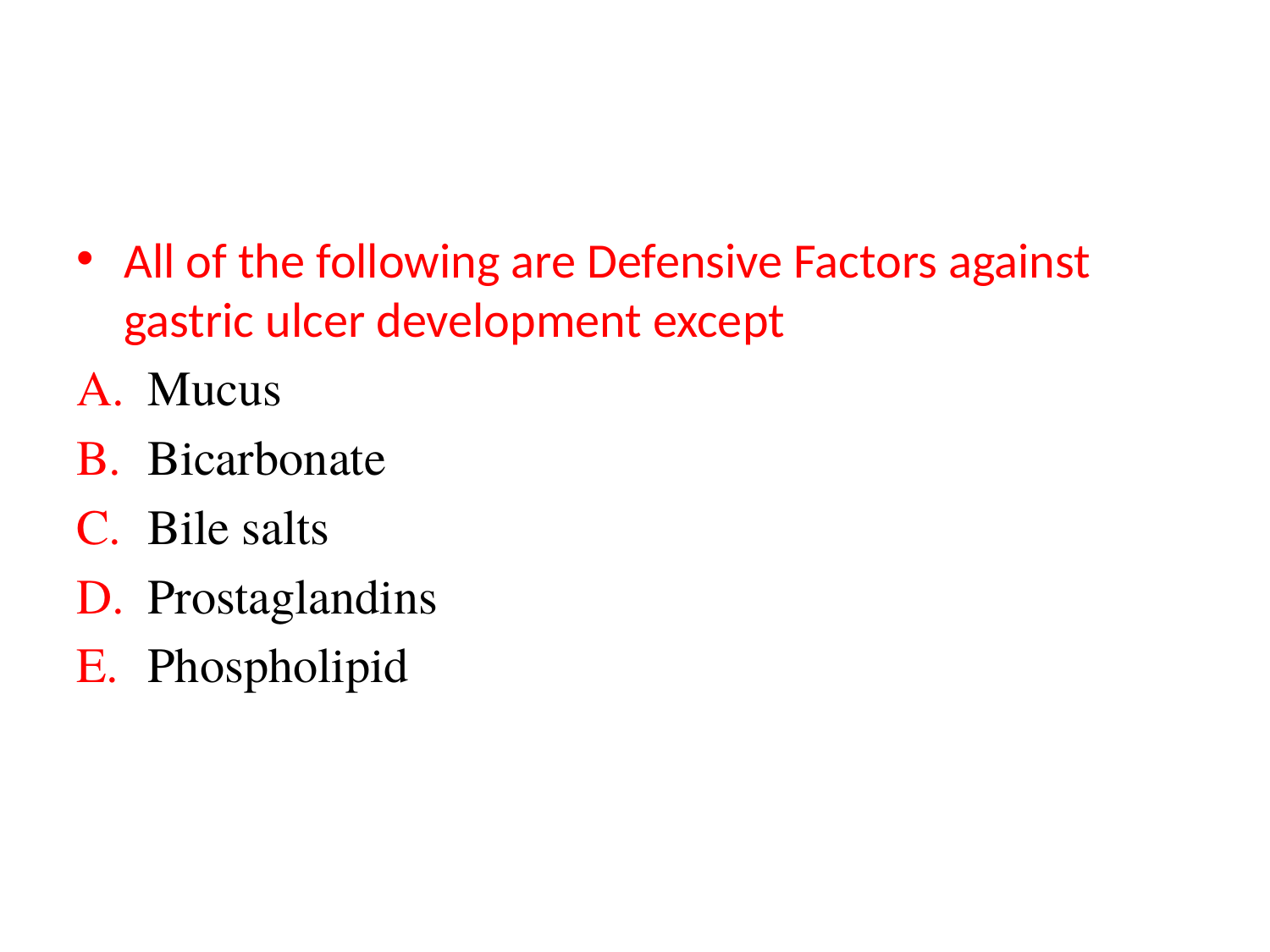

#
All of the following are Defensive Factors against gastric ulcer development except
Mucus
Bicarbonate
Bile salts
Prostaglandins
Phospholipid